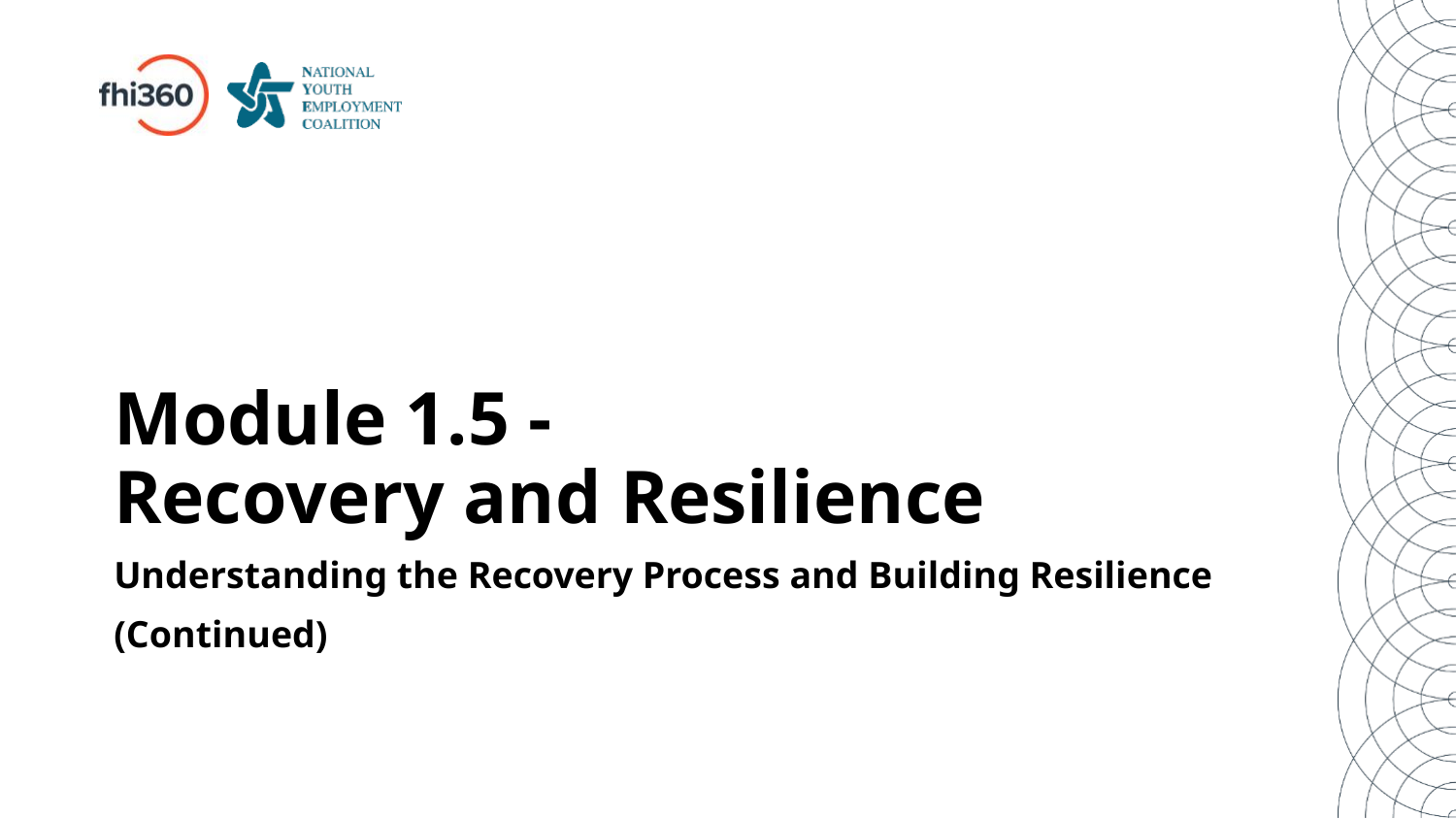

# Module 1.5 - Recovery and Resilience
Understanding the Recovery Process and Building Resilience
(Continued)